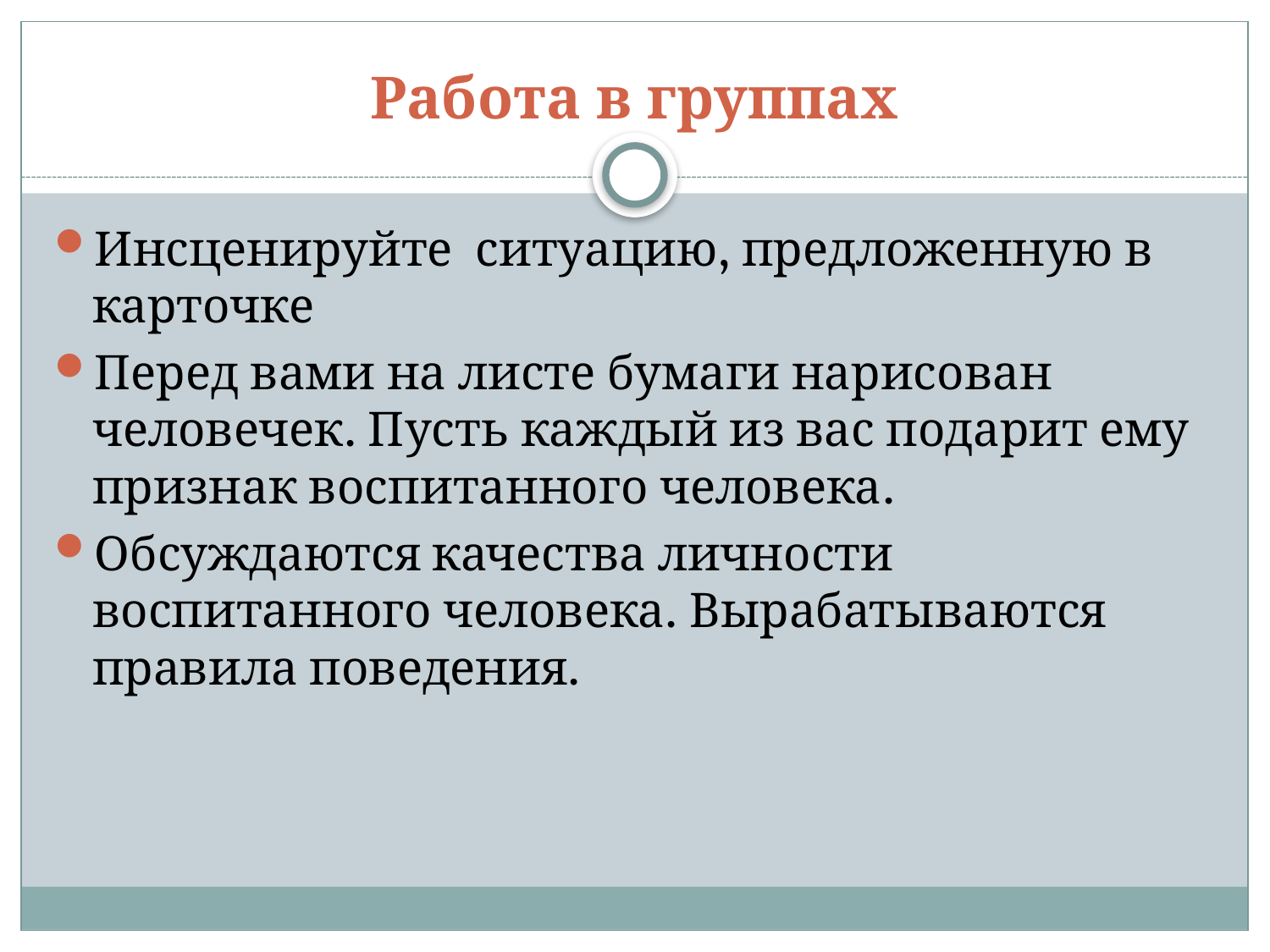

# Работа в группах
Инсценируйте  ситуацию, предложенную в карточке
Перед вами на листе бумаги нарисован человечек. Пусть каждый из вас подарит ему признак воспитанного человека.
Обсуждаются качества личности воспитанного человека. Вырабатываются правила поведения.